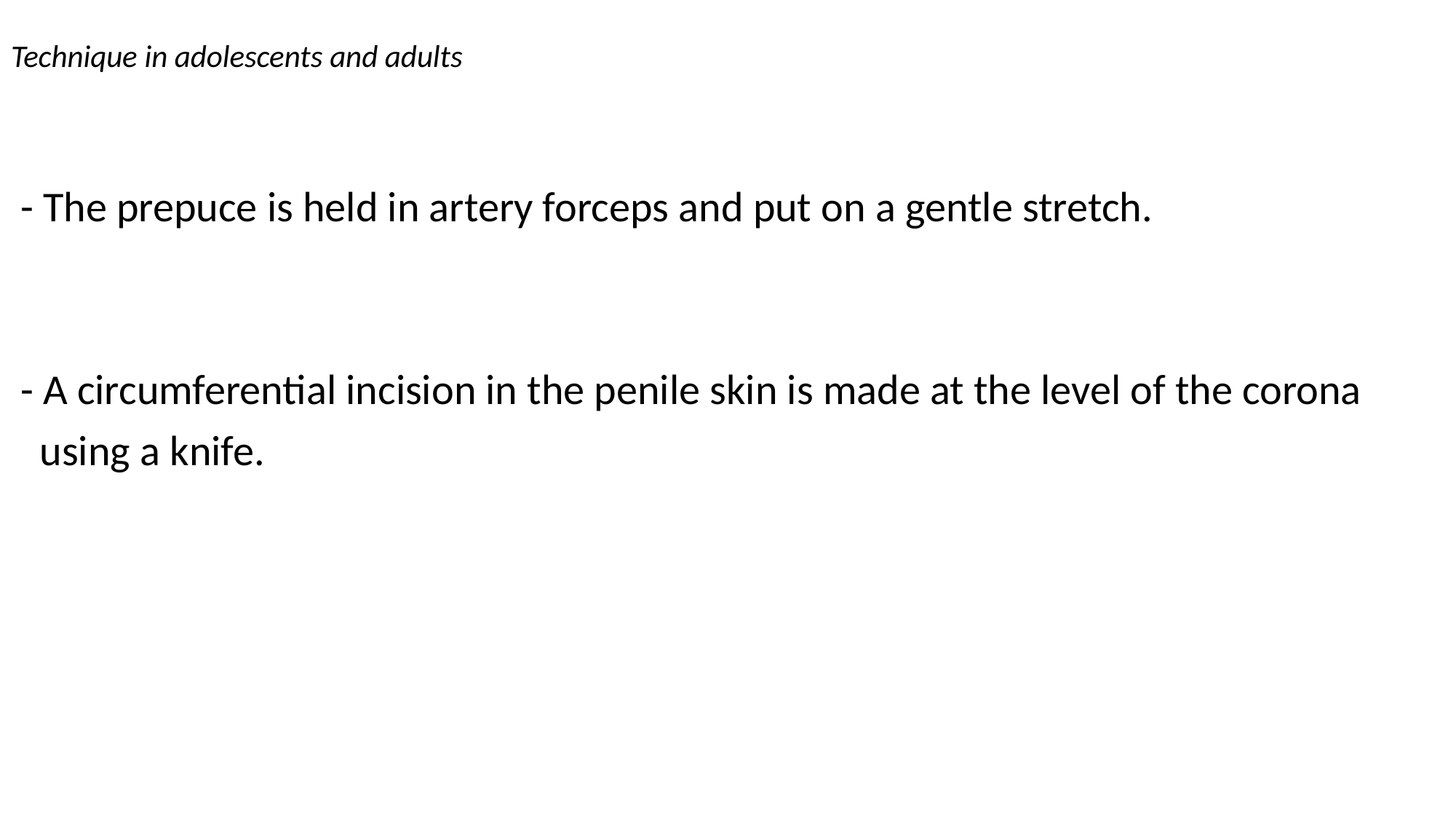

# Technique in adolescents and adults

 - The prepuce is held in artery forceps and put on a gentle stretch.

 - A circumferential incision in the penile skin is made at the level of the corona
   using a knife.